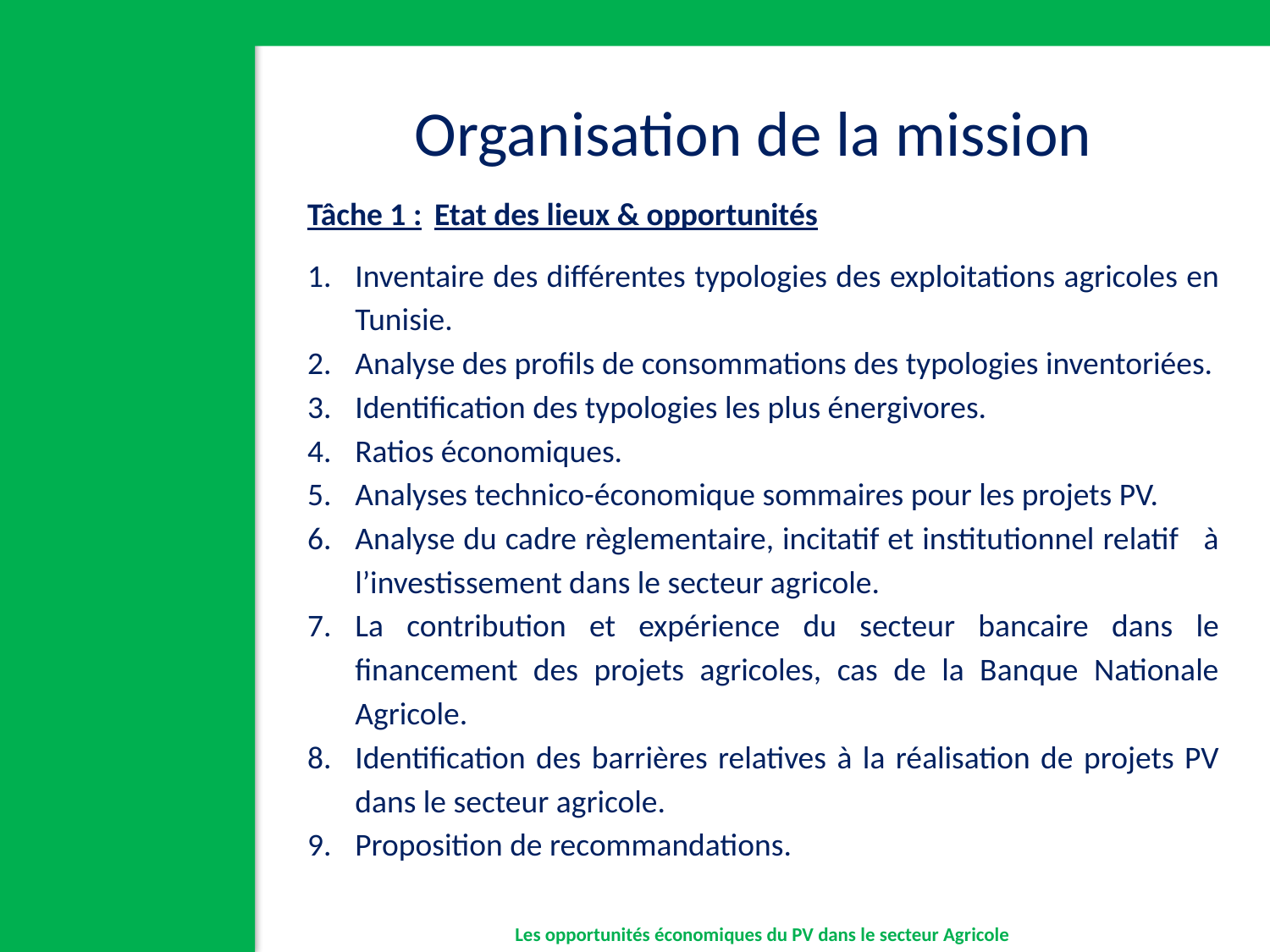

Organisation de la mission
Tâche 1 : 	Etat des lieux & opportunités
Inventaire des différentes typologies des exploitations agricoles en Tunisie.
Analyse des profils de consommations des typologies inventoriées.
Identification des typologies les plus énergivores.
Ratios économiques.
Analyses technico-économique sommaires pour les projets PV.
Analyse du cadre règlementaire, incitatif et institutionnel relatif   à l’investissement dans le secteur agricole.
La contribution et expérience du secteur bancaire dans le financement des projets agricoles, cas de la Banque Nationale Agricole.
Identification des barrières relatives à la réalisation de projets PV dans le secteur agricole.
Proposition de recommandations.